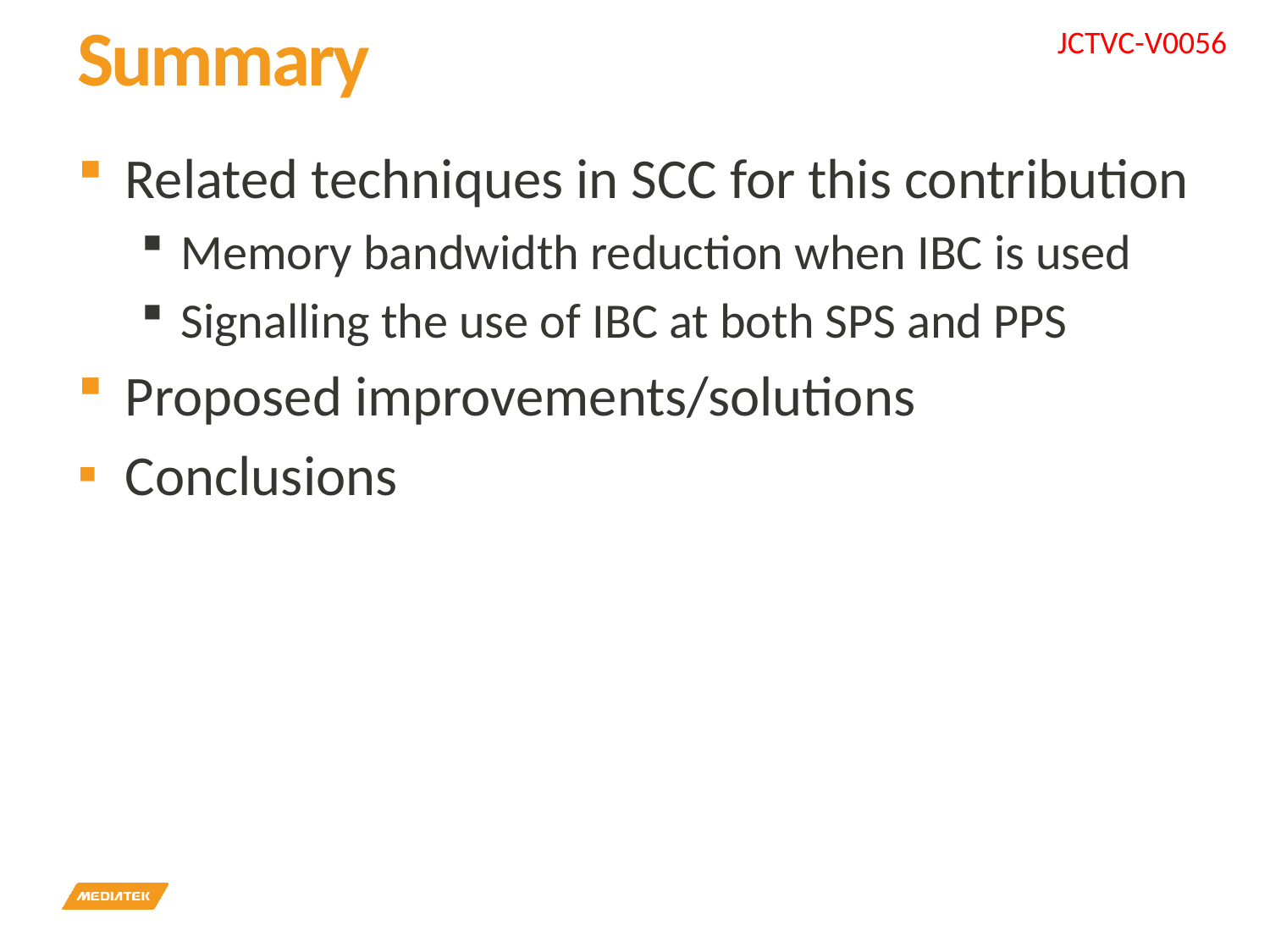

# Summary
Related techniques in SCC for this contribution
Memory bandwidth reduction when IBC is used
Signalling the use of IBC at both SPS and PPS
Proposed improvements/solutions
Conclusions